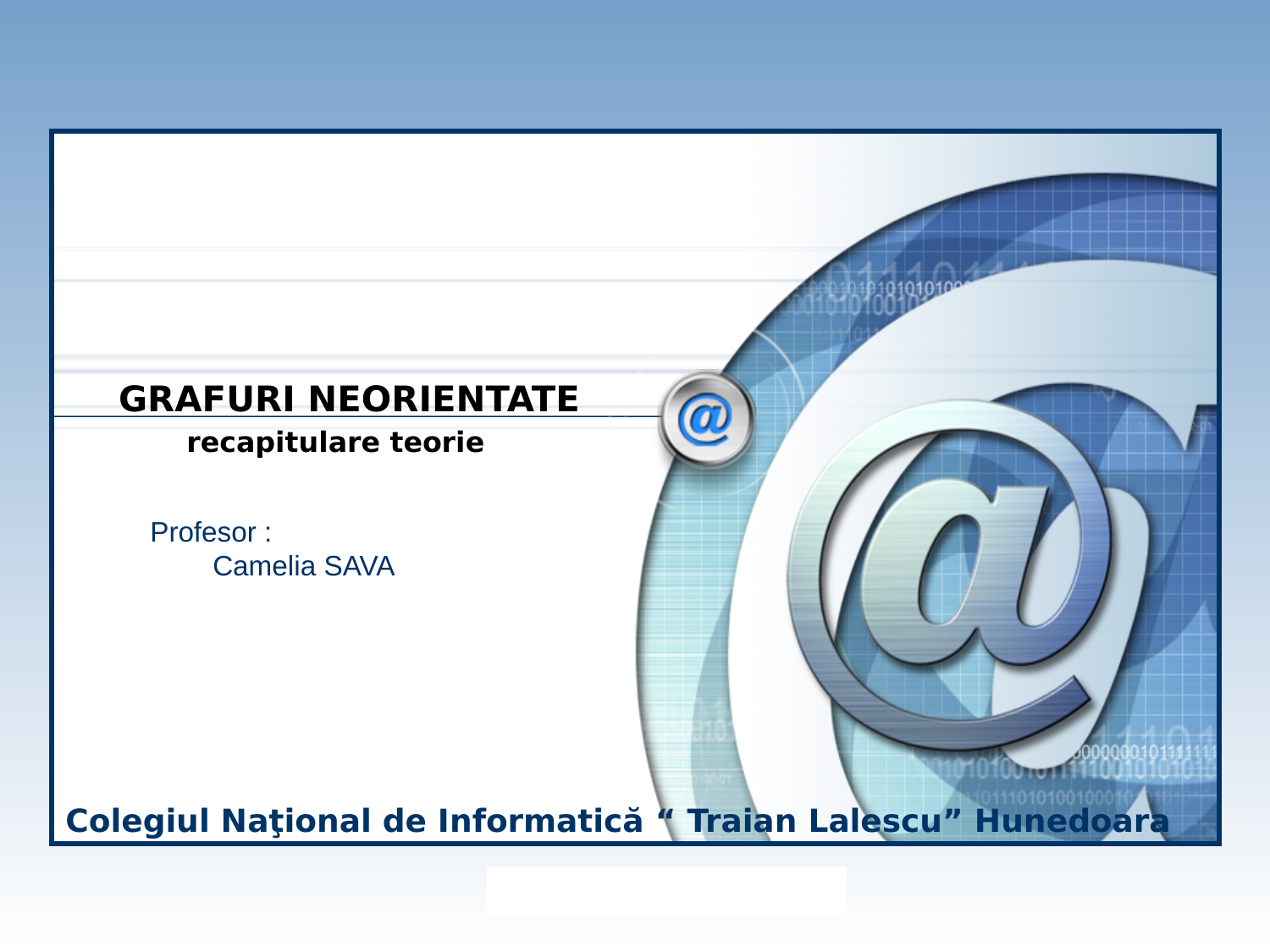

GRAFURI NEORIENTATE
       recapitulare teorie
Profesor :
        Camelia SAVA
# Colegiul Naţional de Informatică “ Traian Lalescu” Hunedoara